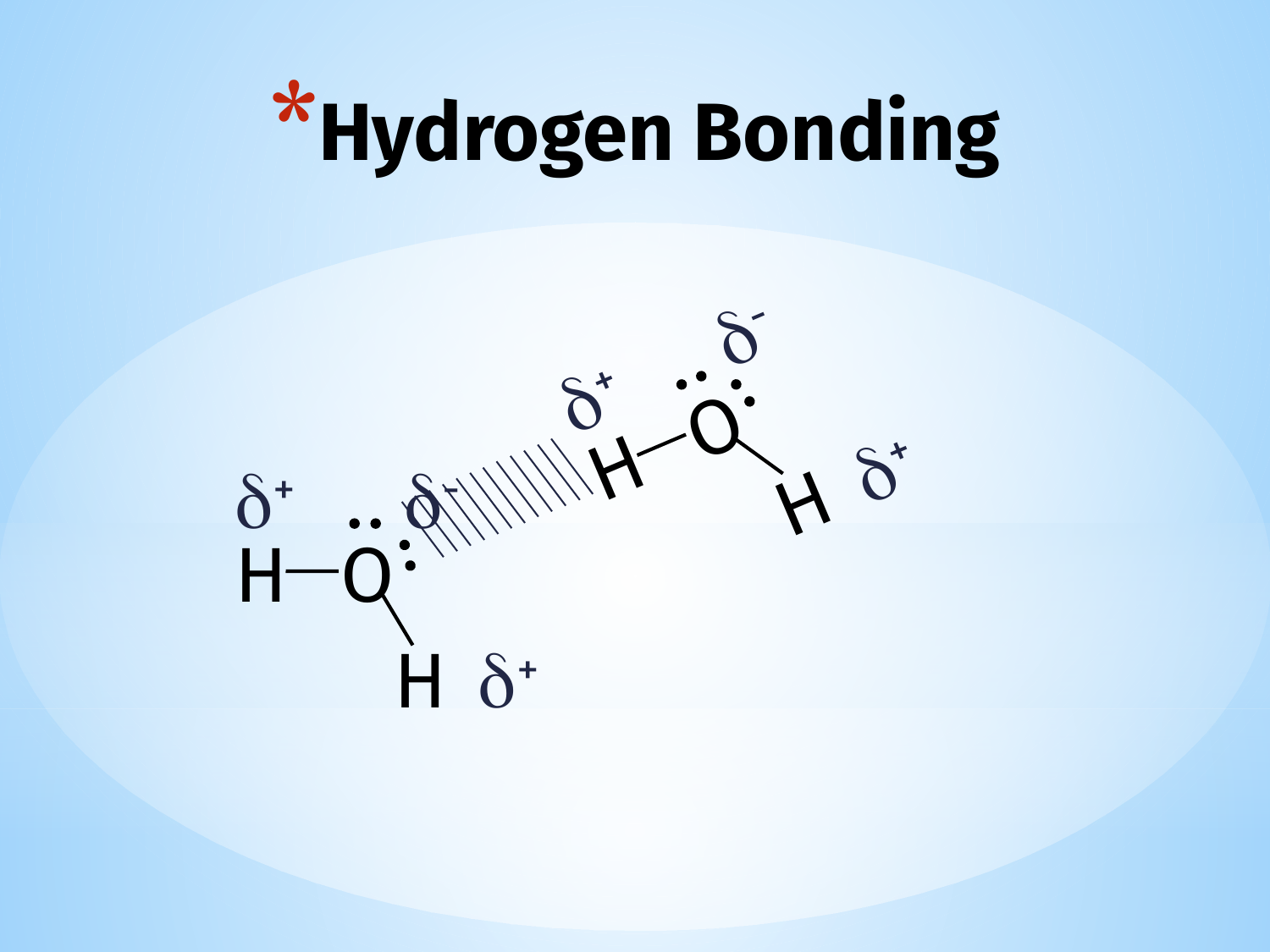

# Hydrogen Bonding
δ-
δ+
O

H

H
δ+

δ+
δ-
H
O

H
δ+